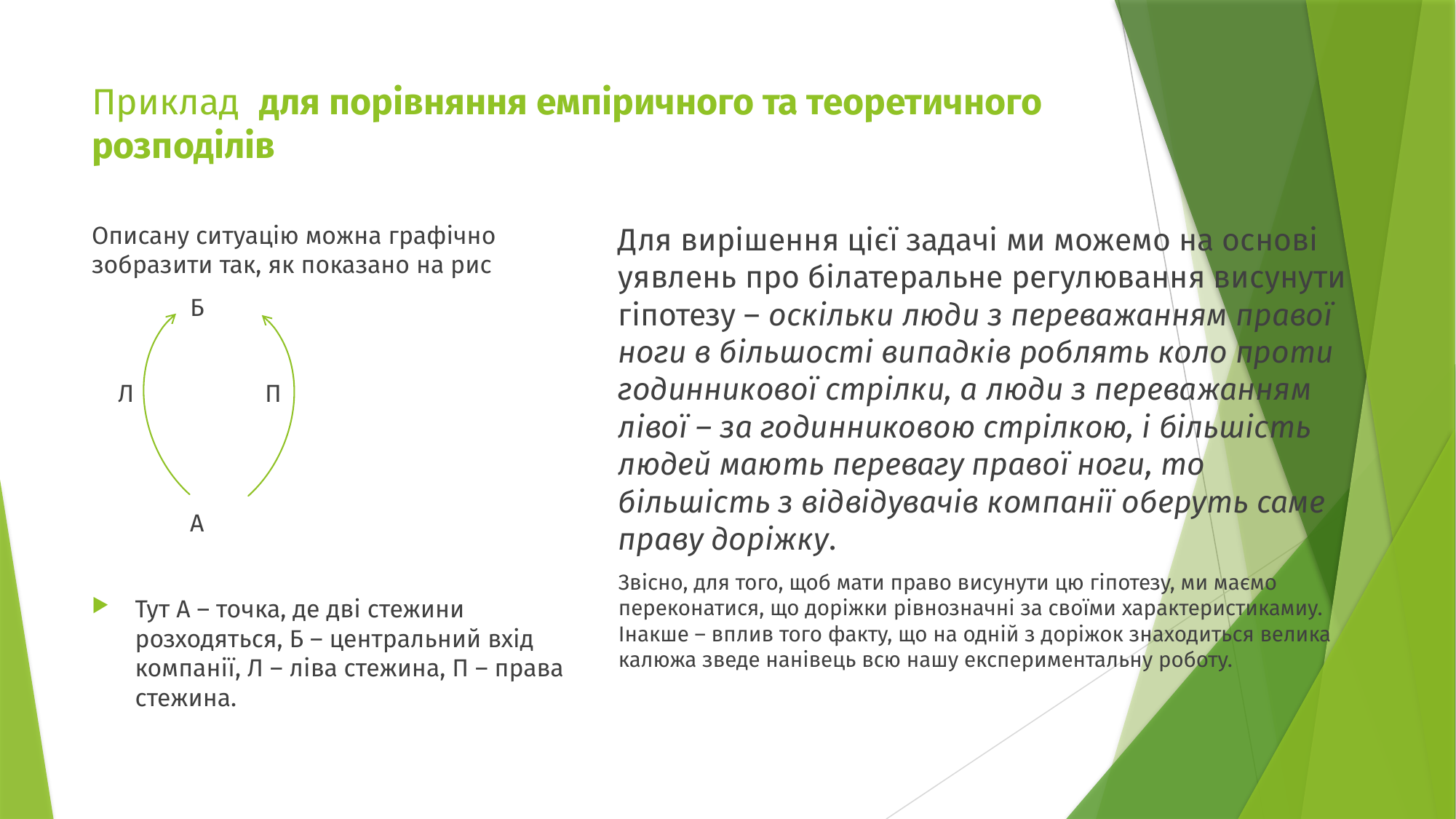

# Приклад  для порівняння емпіричного та теоретичного розподілів
Описану ситуацію можна графічно зобразити так, як показано на рис
               Б

    Л                    П

               А

Тут А – точка, де дві стежини розходяться, Б – центральний вхід компанії, Л – ліва стежина, П – права стежина.
Для вирішення цієї задачі ми можемо на основі уявлень про білатеральне регулювання висунути гіпотезу – оскільки люди з переважанням правої ноги в більшості випадків роблять коло проти годинникової стрілки, а люди з переважанням лівої – за годинниковою стрілкою, і більшість людей мають перевагу правої ноги, то більшість з відвідувачів компанії оберуть саме праву доріжку.
Звісно, для того, щоб мати право висунути цю гіпотезу, ми маємо переконатися, що доріжки рівнозначні за своїми характеристикамиу. Інакше – вплив того факту, що на одній з доріжок знаходиться велика калюжа зведе нанівець всю нашу експериментальну роботу.